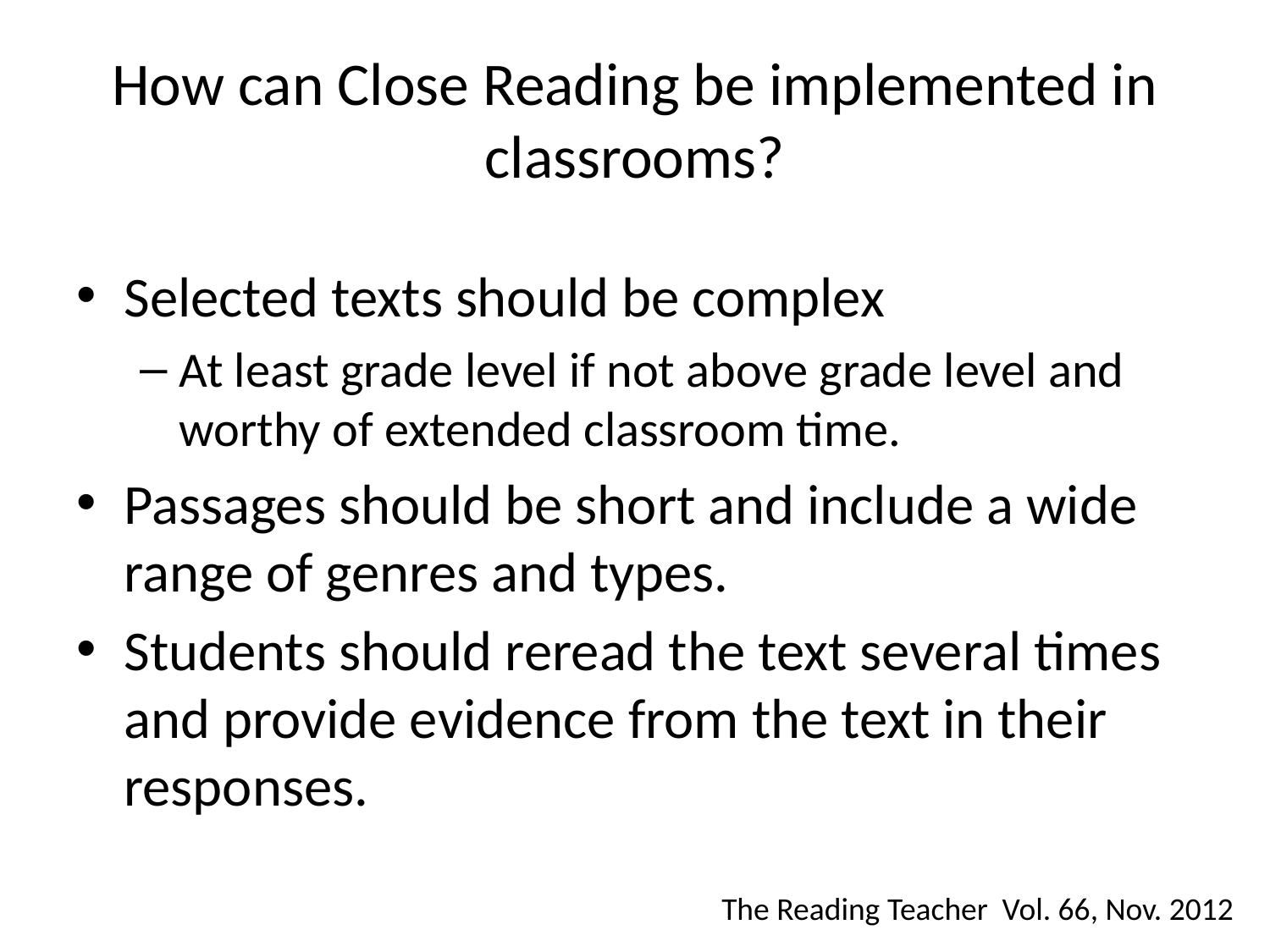

# How can Close Reading be implemented in classrooms?
Selected texts should be complex
At least grade level if not above grade level and worthy of extended classroom time.
Passages should be short and include a wide range of genres and types.
Students should reread the text several times and provide evidence from the text in their responses.
The Reading Teacher  Vol. 66, Nov. 2012